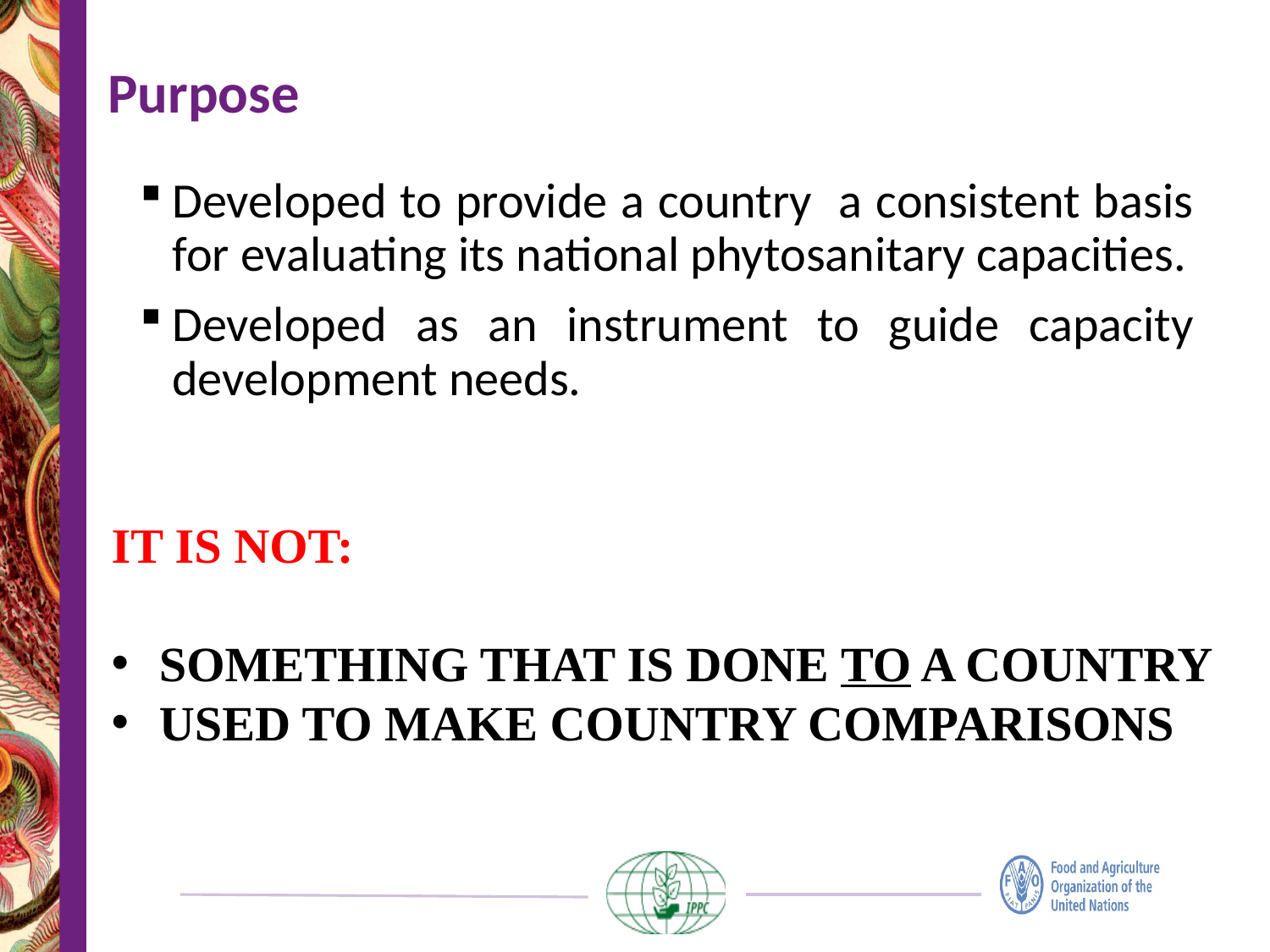

# Purpose
Developed to provide a country  a consistent basis for evaluating its national phytosanitary capacities.
Developed as an instrument to guide capacity development needs.
IT IS NOT:

SOMETHING THAT IS DONE TO A COUNTRY
USED TO MAKE COUNTRY COMPARISONS